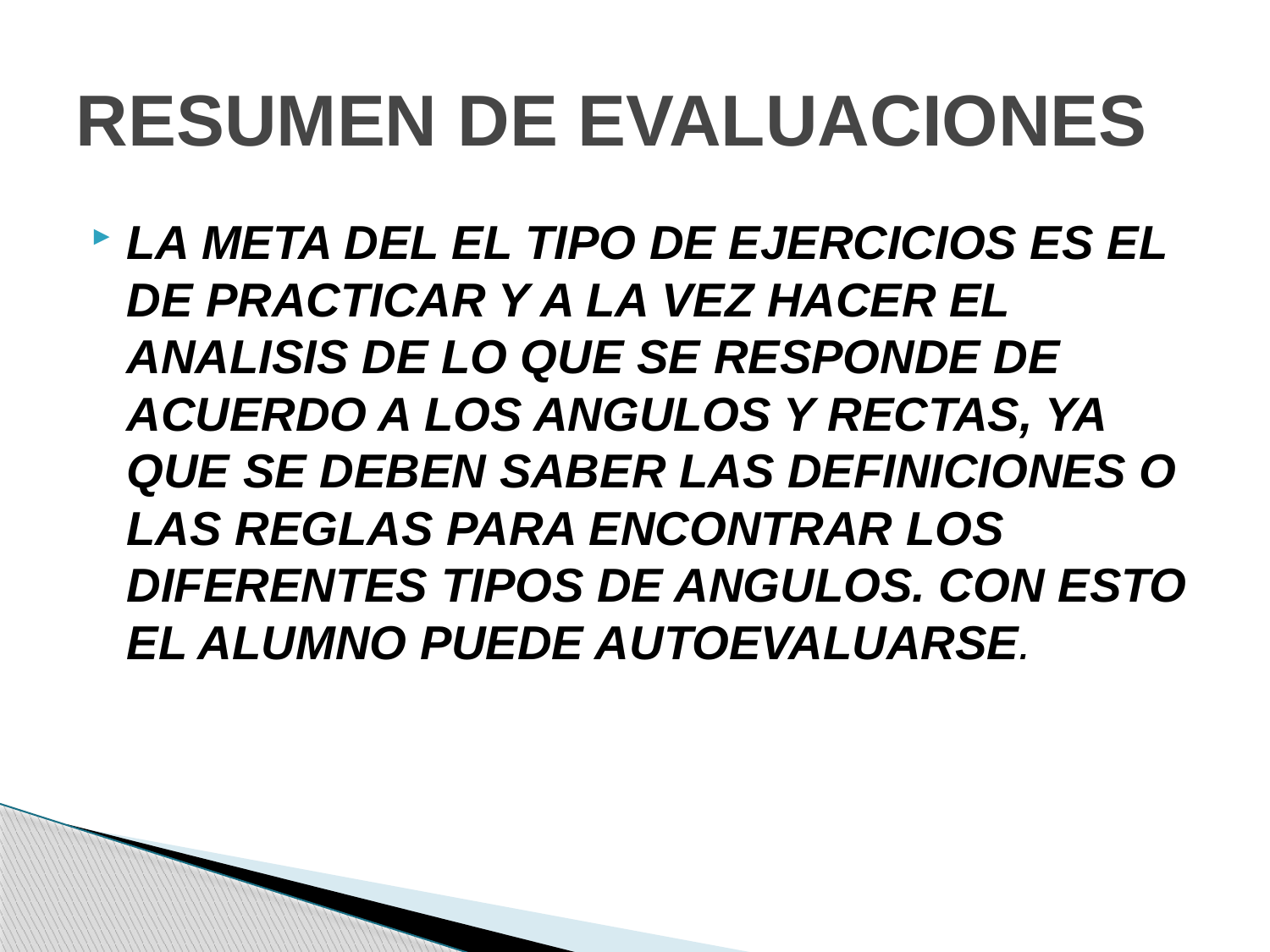

# RESUMEN DE EVALUACIONES
LA META DEL EL TIPO DE EJERCICIOS ES EL DE PRACTICAR Y A LA VEZ HACER EL ANALISIS DE LO QUE SE RESPONDE DE ACUERDO A LOS ANGULOS Y RECTAS, YA QUE SE DEBEN SABER LAS DEFINICIONES O LAS REGLAS PARA ENCONTRAR LOS DIFERENTES TIPOS DE ANGULOS. CON ESTO EL ALUMNO PUEDE AUTOEVALUARSE.